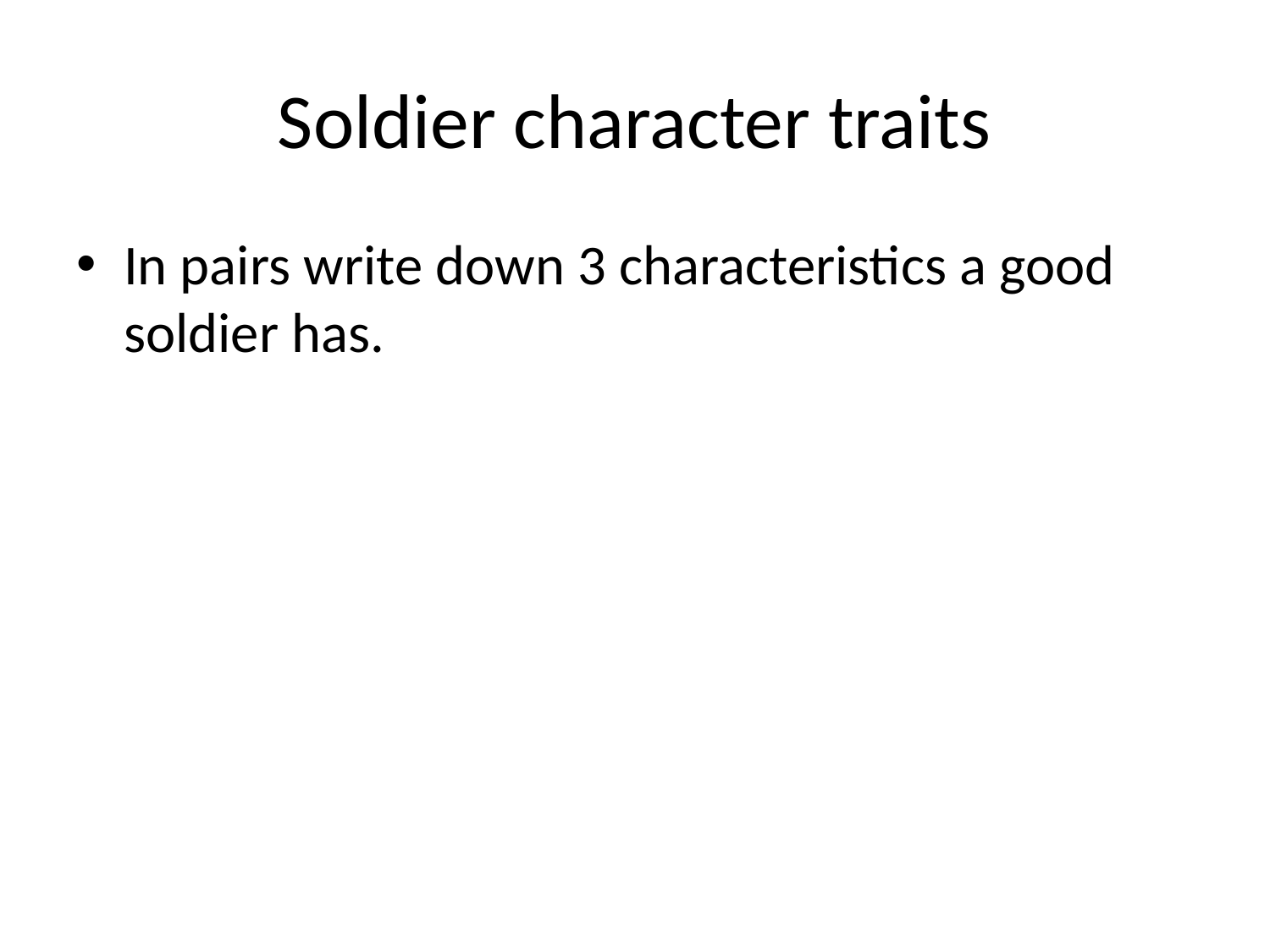

# Soldier character traits
In pairs write down 3 characteristics a good soldier has.